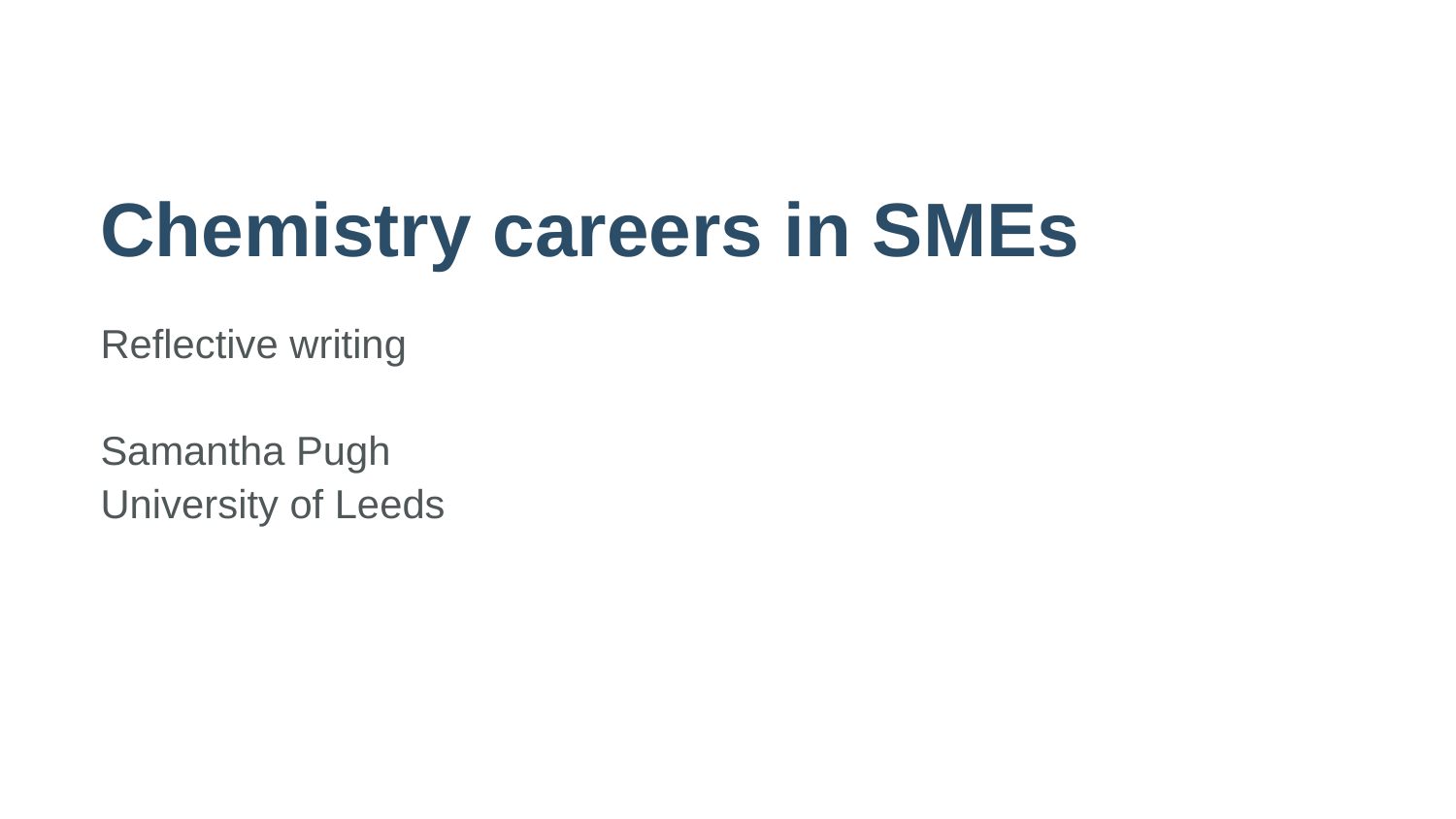

# Chemistry careers in SMEs
Reflective writing

Samantha Pugh
University of Leeds